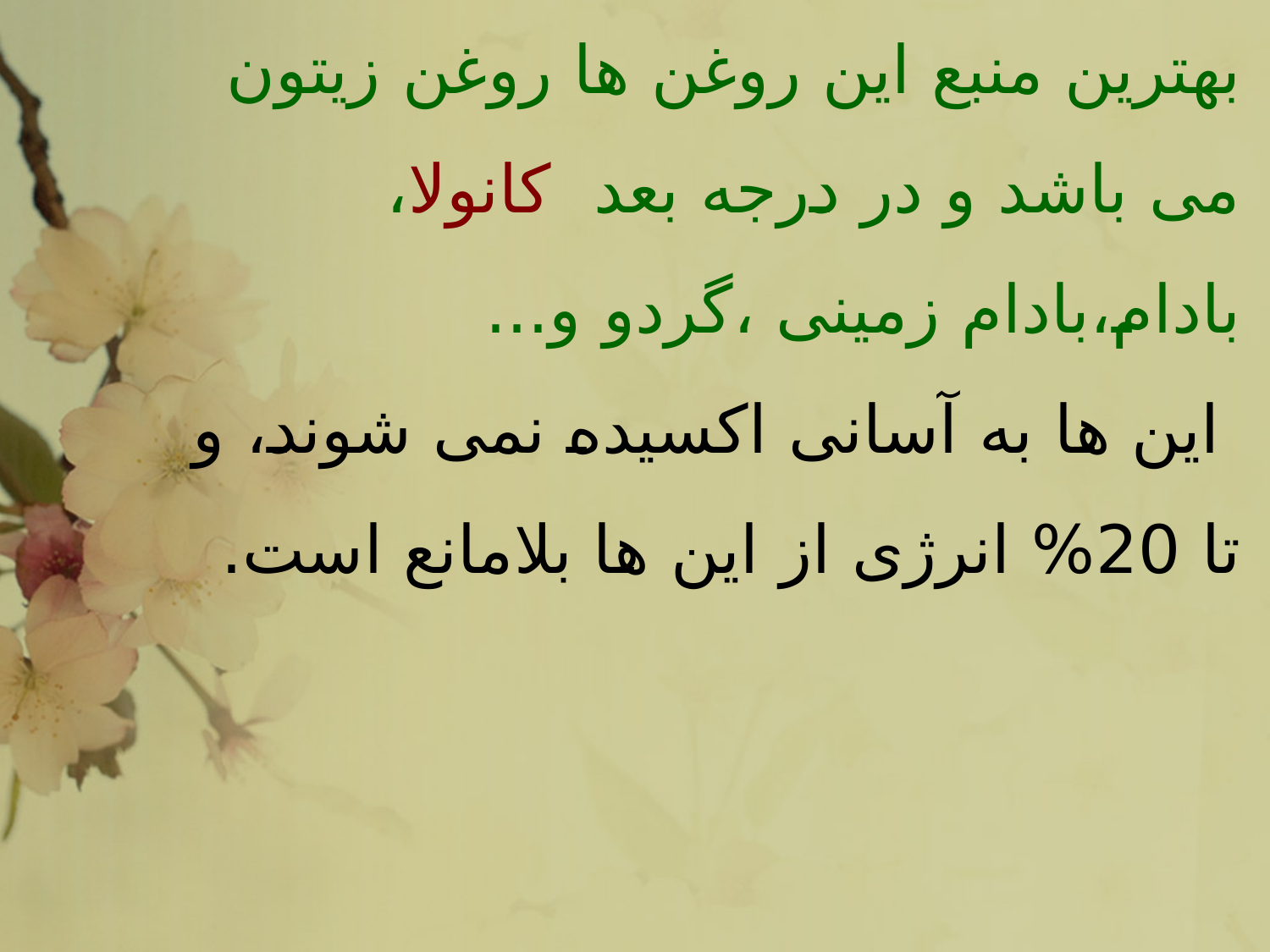

# بهترین منبع این روغن ها روغن زیتون می باشد و در درجه بعد  کانولا، بادام،بادام زمینی ،گردو و... این ها به آسانی اکسیده نمی شوند، و تا 20% انرژی از این ها بلامانع است.